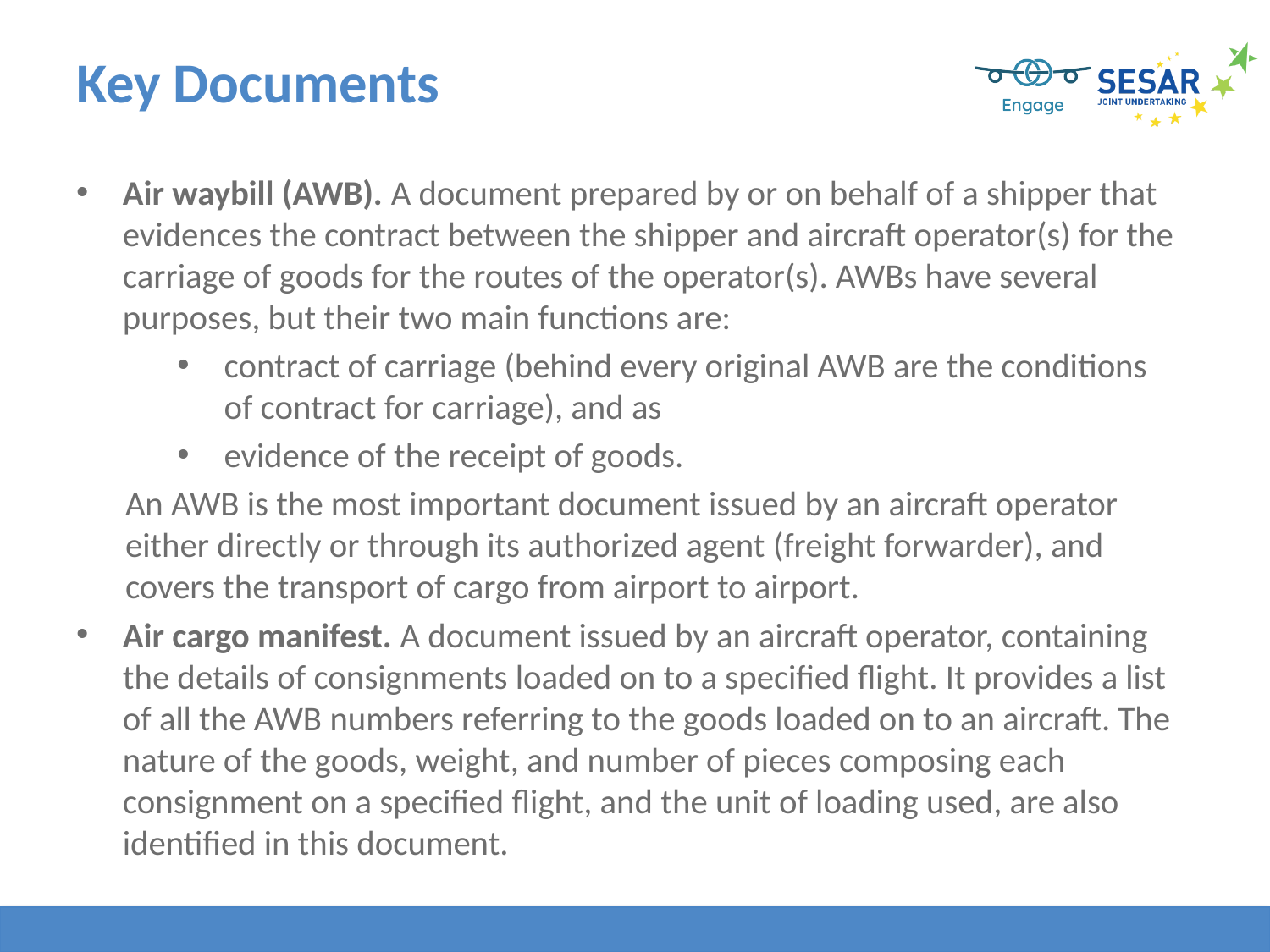

Key Documents
Air waybill (AWB). A document prepared by or on behalf of a shipper that evidences the contract between the shipper and aircraft operator(s) for the carriage of goods for the routes of the operator(s). AWBs have several purposes, but their two main functions are:
contract of carriage (behind every original AWB are the conditions of contract for carriage), and as
evidence of the receipt of goods.
	An AWB is the most important document issued by an aircraft operator either directly or through its authorized agent (freight forwarder), and covers the transport of cargo from airport to airport.
Air cargo manifest. A document issued by an aircraft operator, containing the details of consignments loaded on to a specified flight. It provides a list of all the AWB numbers referring to the goods loaded on to an aircraft. The nature of the goods, weight, and number of pieces composing each consignment on a specified flight, and the unit of loading used, are also identified in this document.